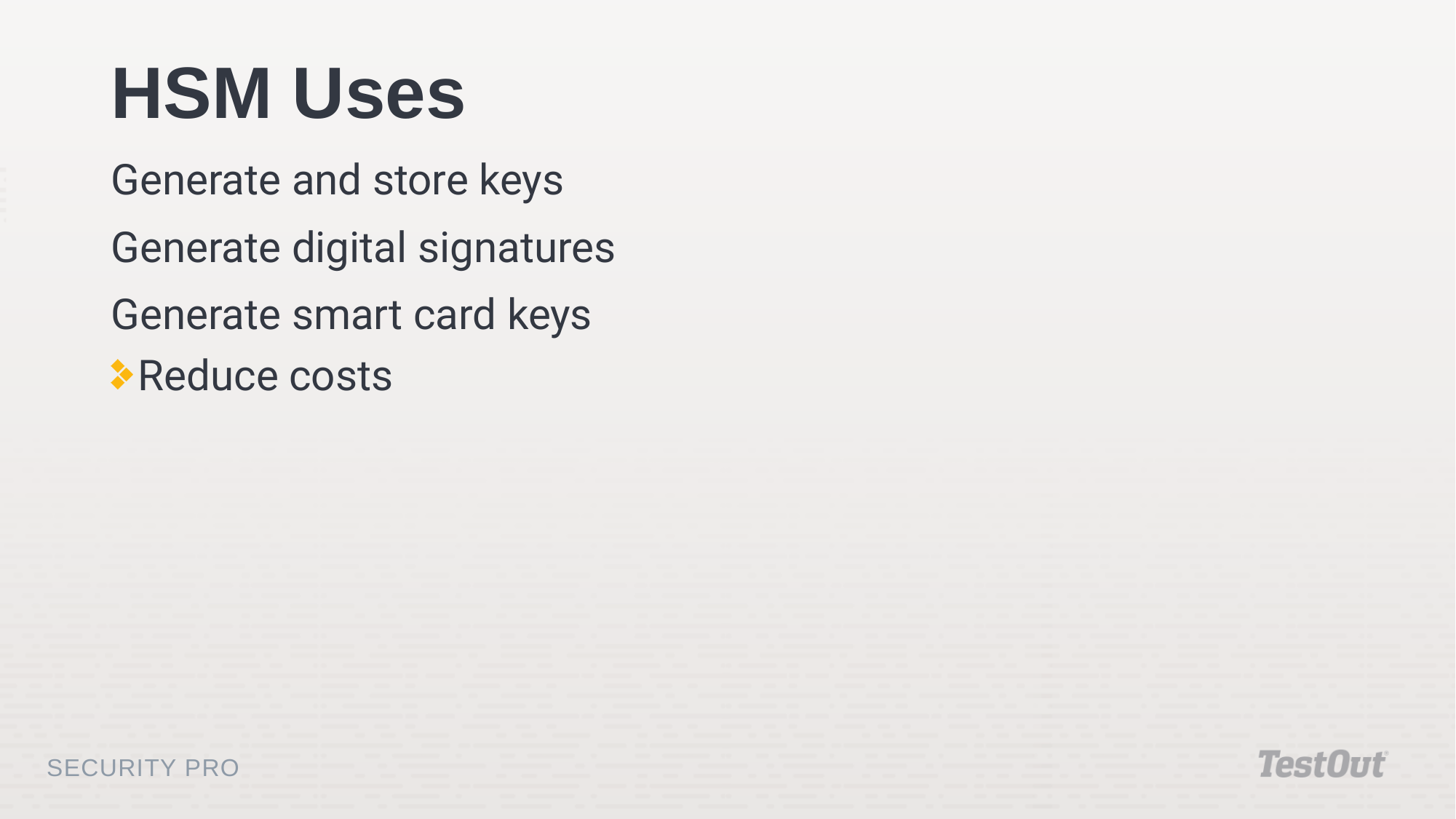

# HSM Uses
Generate and store keys
Generate digital signatures
Generate smart card keys
Reduce costs
Security Pro